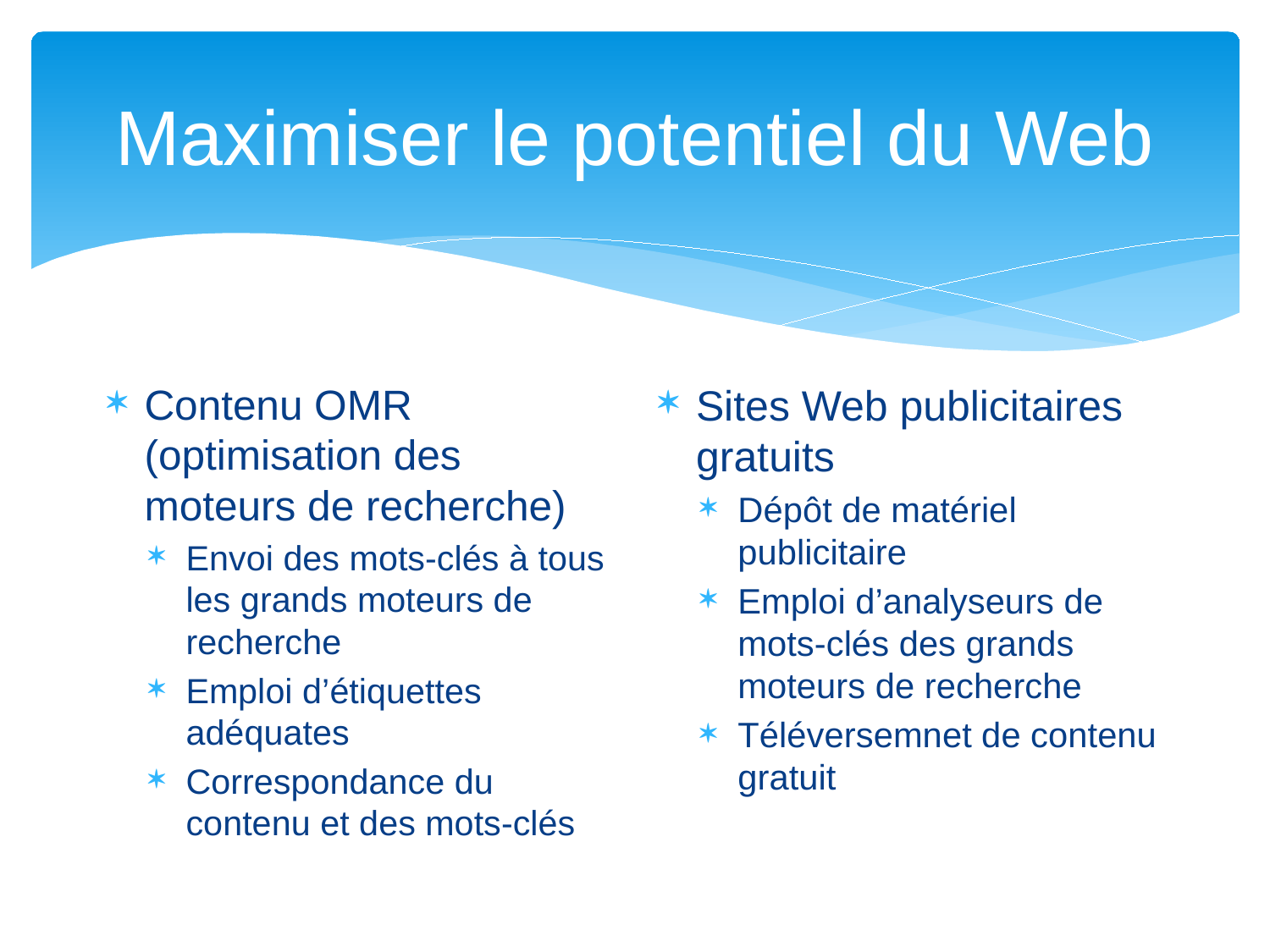

# Maximiser le potentiel du Web
Contenu OMR (optimisation des moteurs de recherche)
Envoi des mots-clés à tous les grands moteurs de recherche
Emploi d’étiquettes adéquates
Correspondance du contenu et des mots-clés
Sites Web publicitaires gratuits
Dépôt de matériel publicitaire
Emploi d’analyseurs de mots-clés des grands moteurs de recherche
Téléversemnet de contenu gratuit